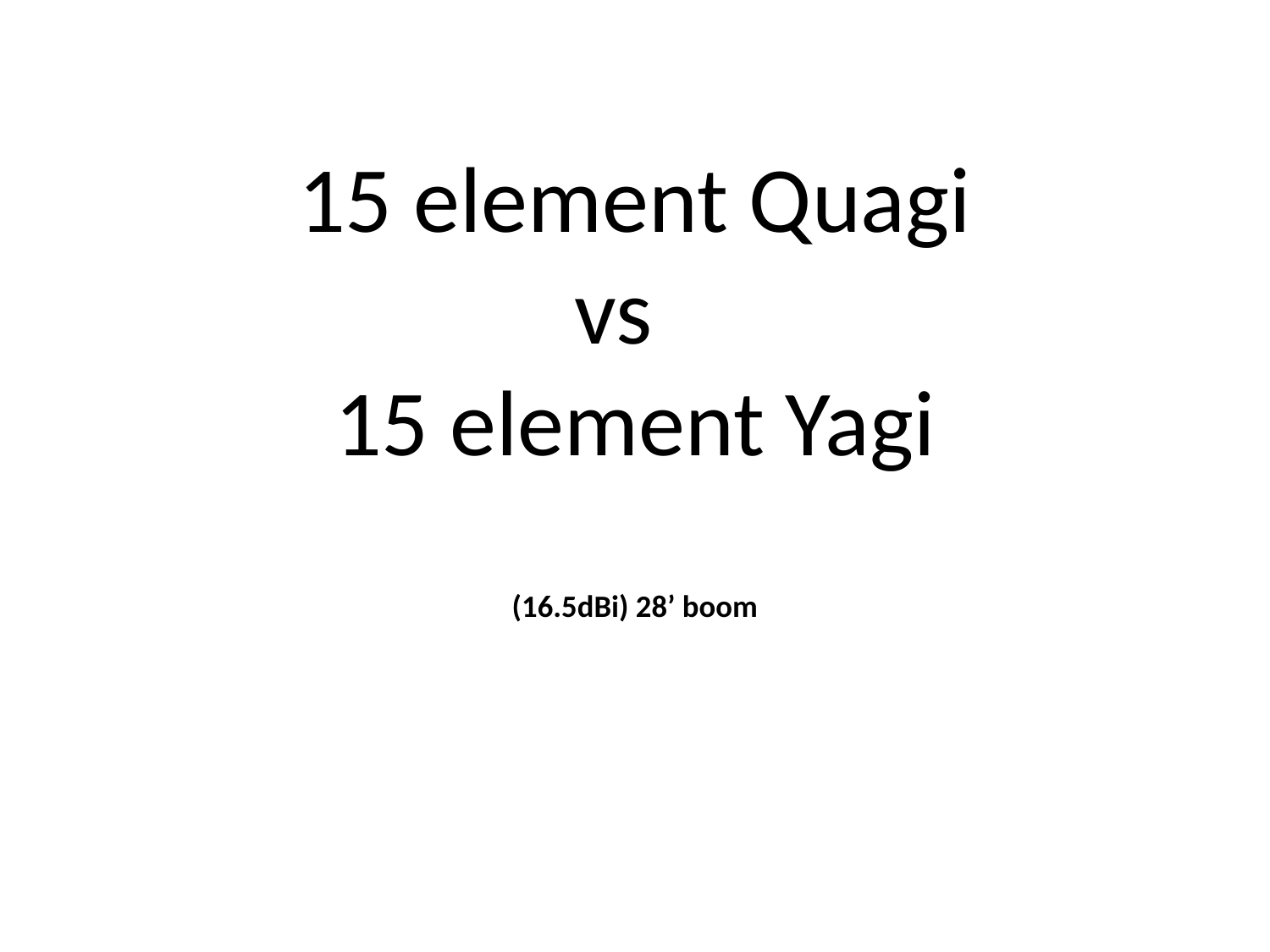

# 15 element Quagi vs 15 element Yagi (16.5dBi) 28’ boom